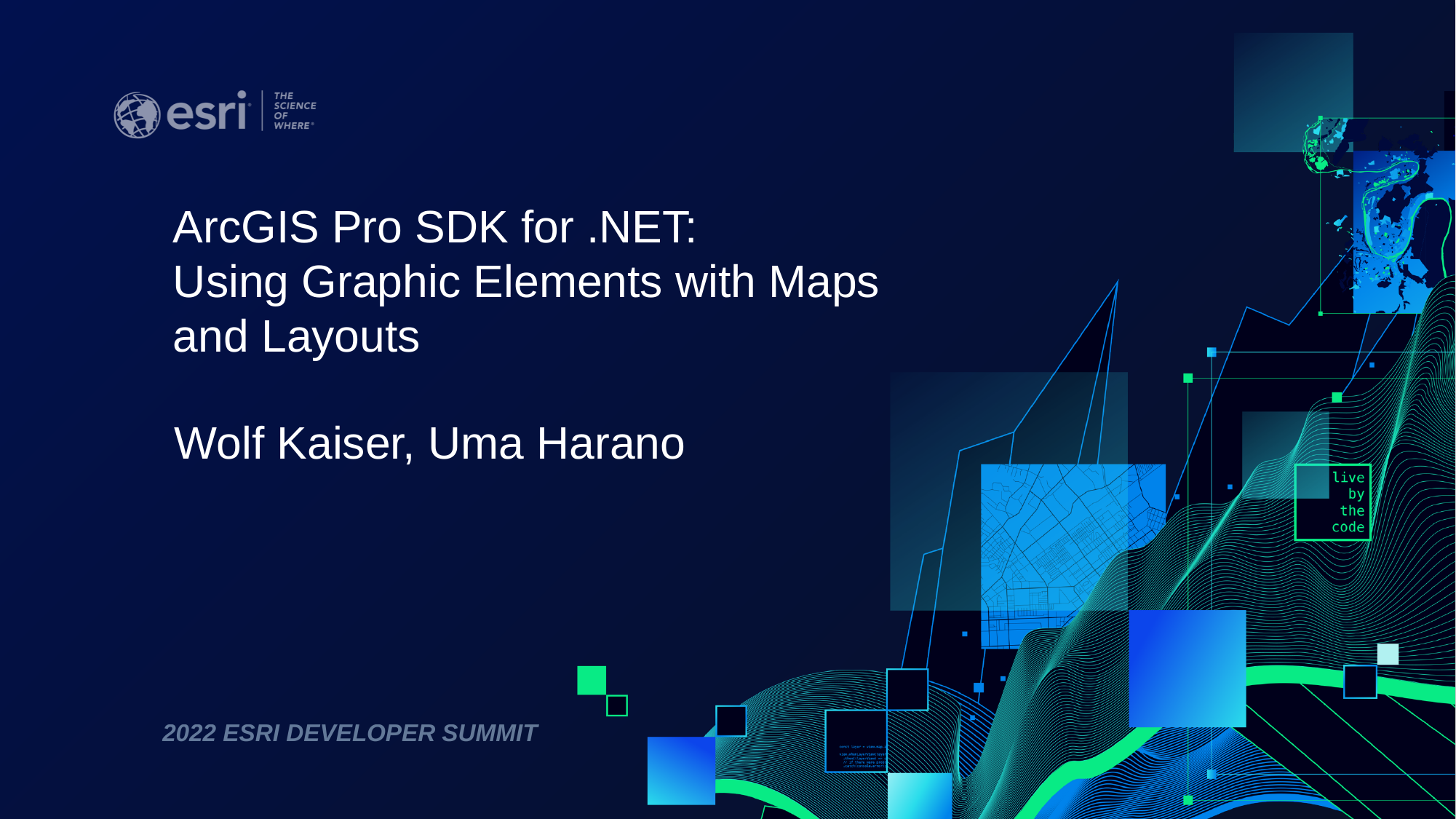

ArcGIS Pro SDK for .NET:
Using Graphic Elements with Maps and Layouts
Wolf Kaiser, Uma Harano